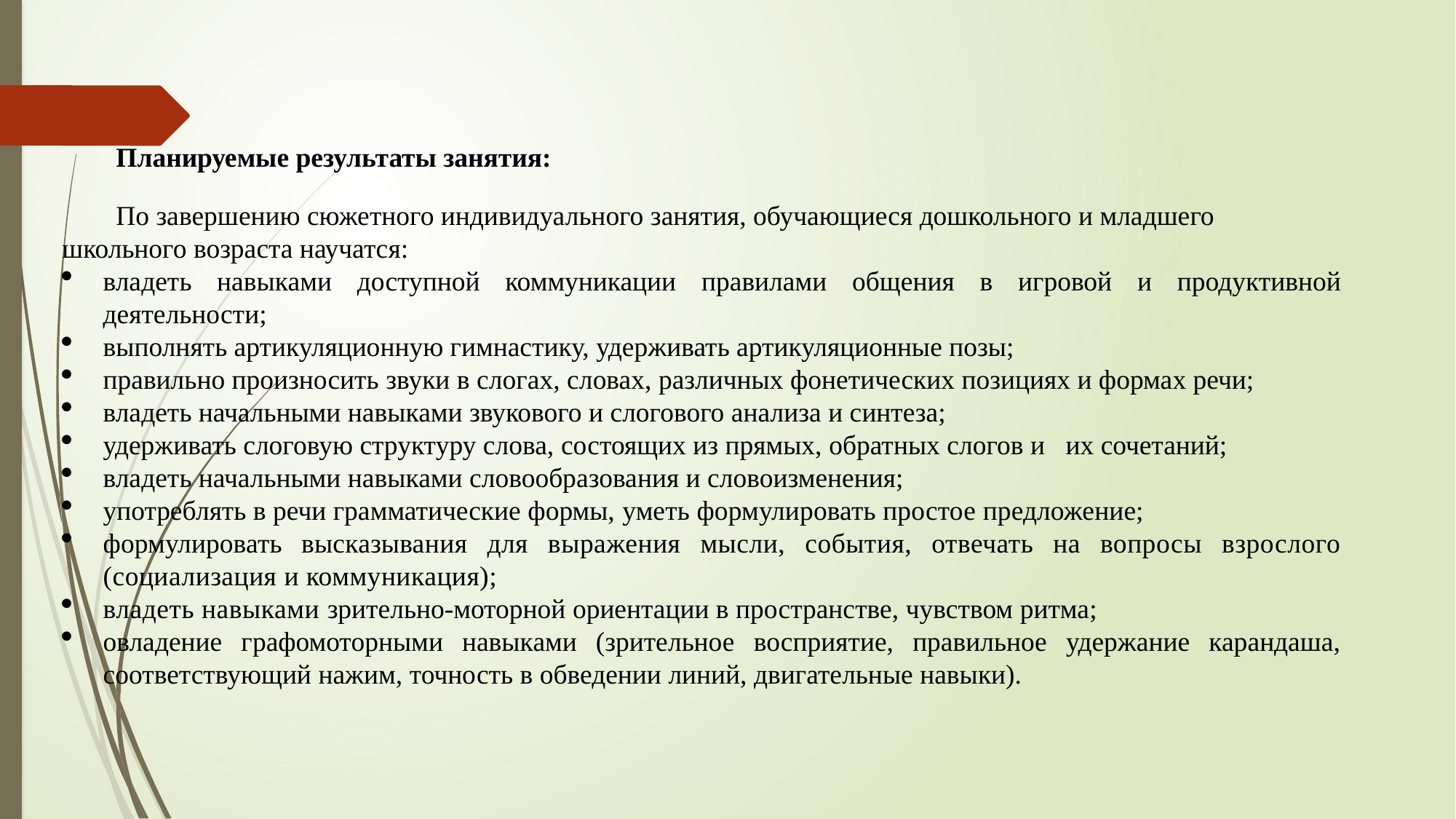

Планируемые результаты занятия:

По завершению сюжетного индивидуального занятия, обучающиеся дошкольного и младшего школьного возраста научатся:
владеть навыками доступной коммуникации правилами общения в игровой и продуктивной деятельности;
выполнять артикуляционную гимнастику, удерживать артикуляционные позы;
правильно произносить звуки в слогах, словах, различных фонетических позициях и формах речи;
владеть начальными навыками звукового и слогового анализа и синтеза;
удерживать слоговую структуру слова, состоящих из прямых, обратных слогов и   их сочетаний;
владеть начальными навыками словообразования и словоизменения;
употреблять в речи грамматические формы, уметь формулировать простое предложение;
формулировать высказыва­ния для выражения мысли, события, отвечать на вопросы взрослого (социализация и коммуникация);
владеть навыками зрительно-моторной ориентации в пространстве, чувством ритма;
овладение графомоторными навыками (зрительное восприятие, правильное удержание карандаша, соответствующий нажим, точность в обведении линий, двигательные навыки).